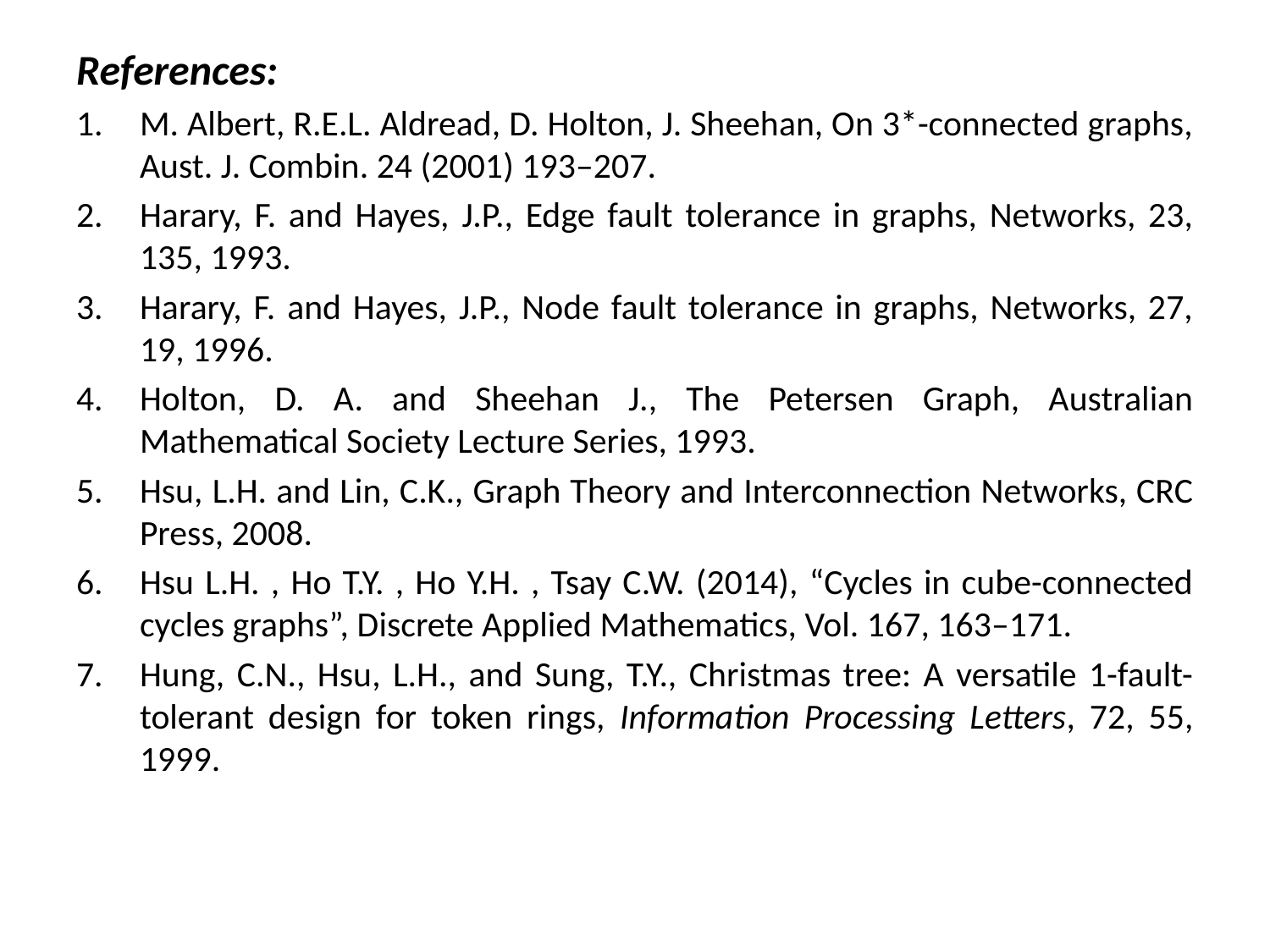

References:
M. Albert, R.E.L. Aldread, D. Holton, J. Sheehan, On 3*-connected graphs, Aust. J. Combin. 24 (2001) 193–207.
Harary, F. and Hayes, J.P., Edge fault tolerance in graphs, Networks, 23, 135, 1993.
Harary, F. and Hayes, J.P., Node fault tolerance in graphs, Networks, 27, 19, 1996.
Holton, D. A. and Sheehan J., The Petersen Graph, Australian Mathematical Society Lecture Series, 1993.
Hsu, L.H. and Lin, C.K., Graph Theory and Interconnection Networks, CRC Press, 2008.
Hsu L.H. , Ho T.Y. , Ho Y.H. , Tsay C.W. (2014), “Cycles in cube-connected cycles graphs”, Discrete Applied Mathematics, Vol. 167, 163–171.
Hung, C.N., Hsu, L.H., and Sung, T.Y., Christmas tree: A versatile 1-fault-tolerant design for token rings, Information Processing Letters, 72, 55, 1999.